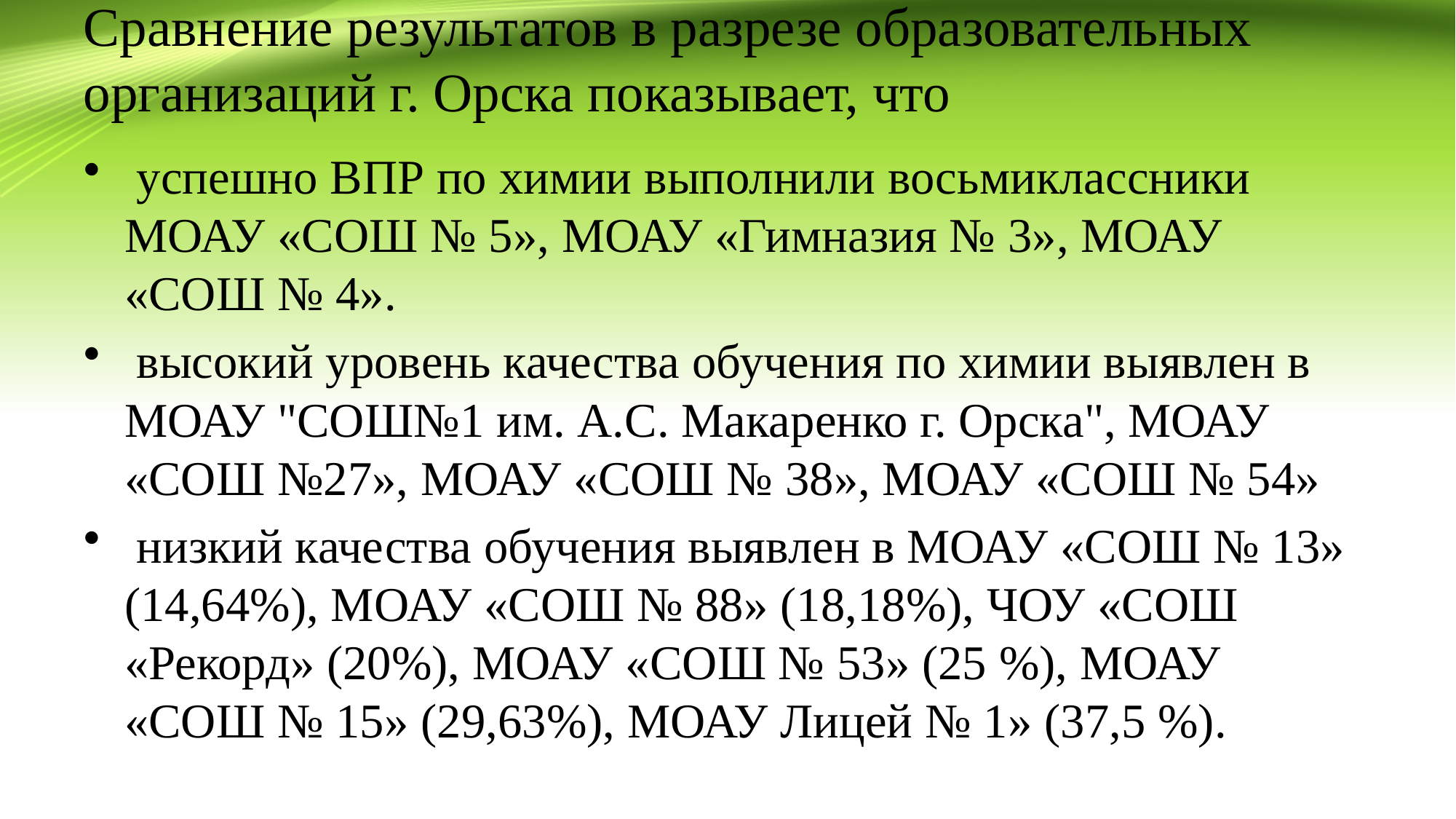

# Сравнение результатов в разрезе образовательных организаций г. Орска показывает, что
 успешно ВПР по химии выполнили восьмиклассники МОАУ «СОШ № 5», МОАУ «Гимназия № 3», МОАУ «СОШ № 4».
 высокий уровень качества обучения по химии выявлен в МОАУ "СОШ№1 им. А.С. Макаренко г. Орска", МОАУ «СОШ №27», МОАУ «СОШ № 38», МОАУ «СОШ № 54»
 низкий качества обучения выявлен в МОАУ «СОШ № 13» (14,64%), МОАУ «СОШ № 88» (18,18%), ЧОУ «СОШ «Рекорд» (20%), МОАУ «СОШ № 53» (25 %), МОАУ «СОШ № 15» (29,63%), МОАУ Лицей № 1» (37,5 %).